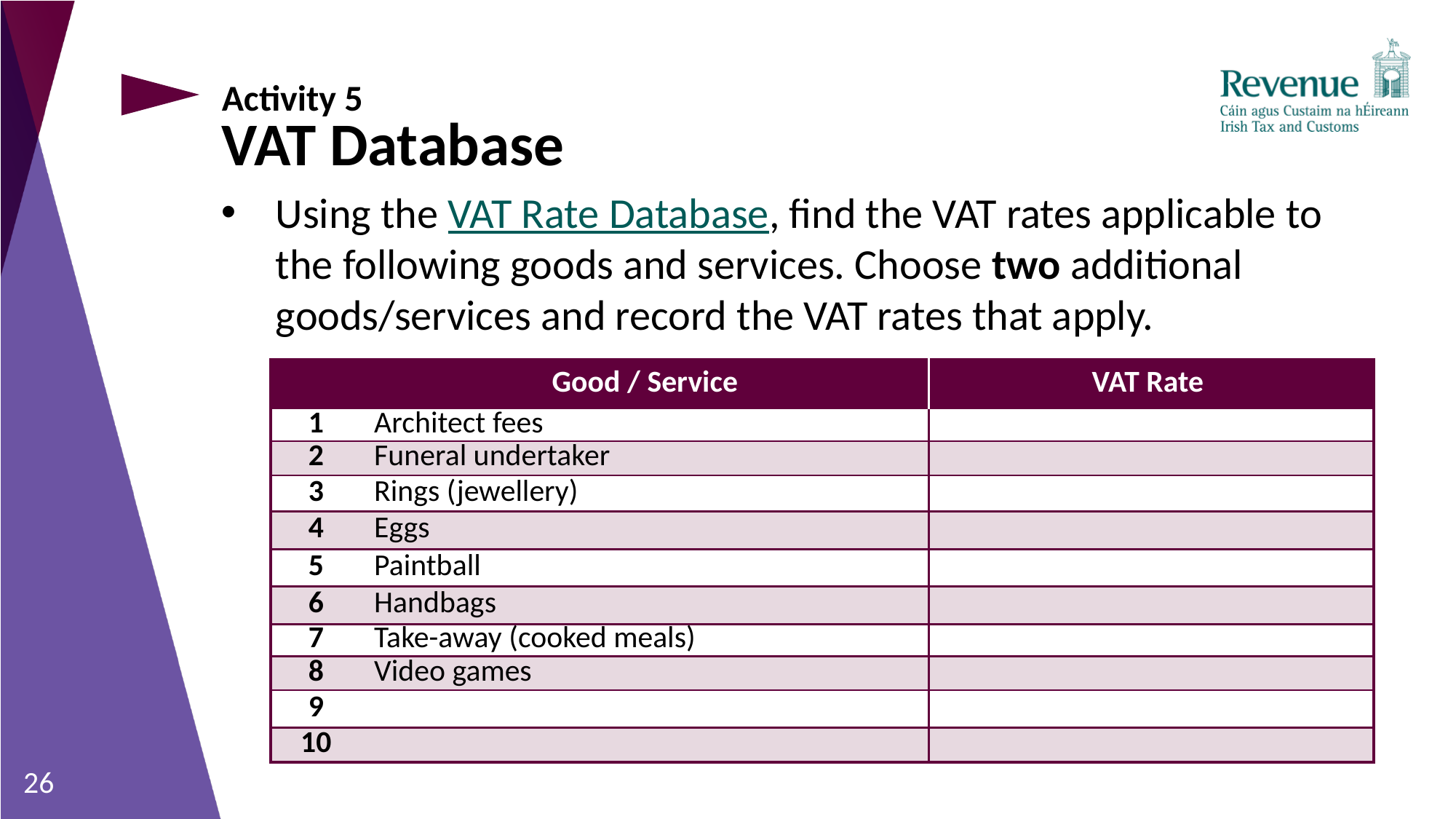

Activity 5
# VAT Database
Using the VAT Rate Database, find the VAT rates applicable to the following goods and services. Choose two additional goods/services and record the VAT rates that apply.

|  | Good / Service | VAT Rate |
| --- | --- | --- |
| 1 | Architect fees |  |
| 2 | Funeral undertaker |  |
| 3 | Rings (jewellery) |  |
| 4 | Eggs |  |
| 5 | Paintball |  |
| 6 | Handbags |  |
| 7 | Take-away (cooked meals) |  |
| 8 | Video games |  |
| 9 |  |  |
| 10 |  |  |
26